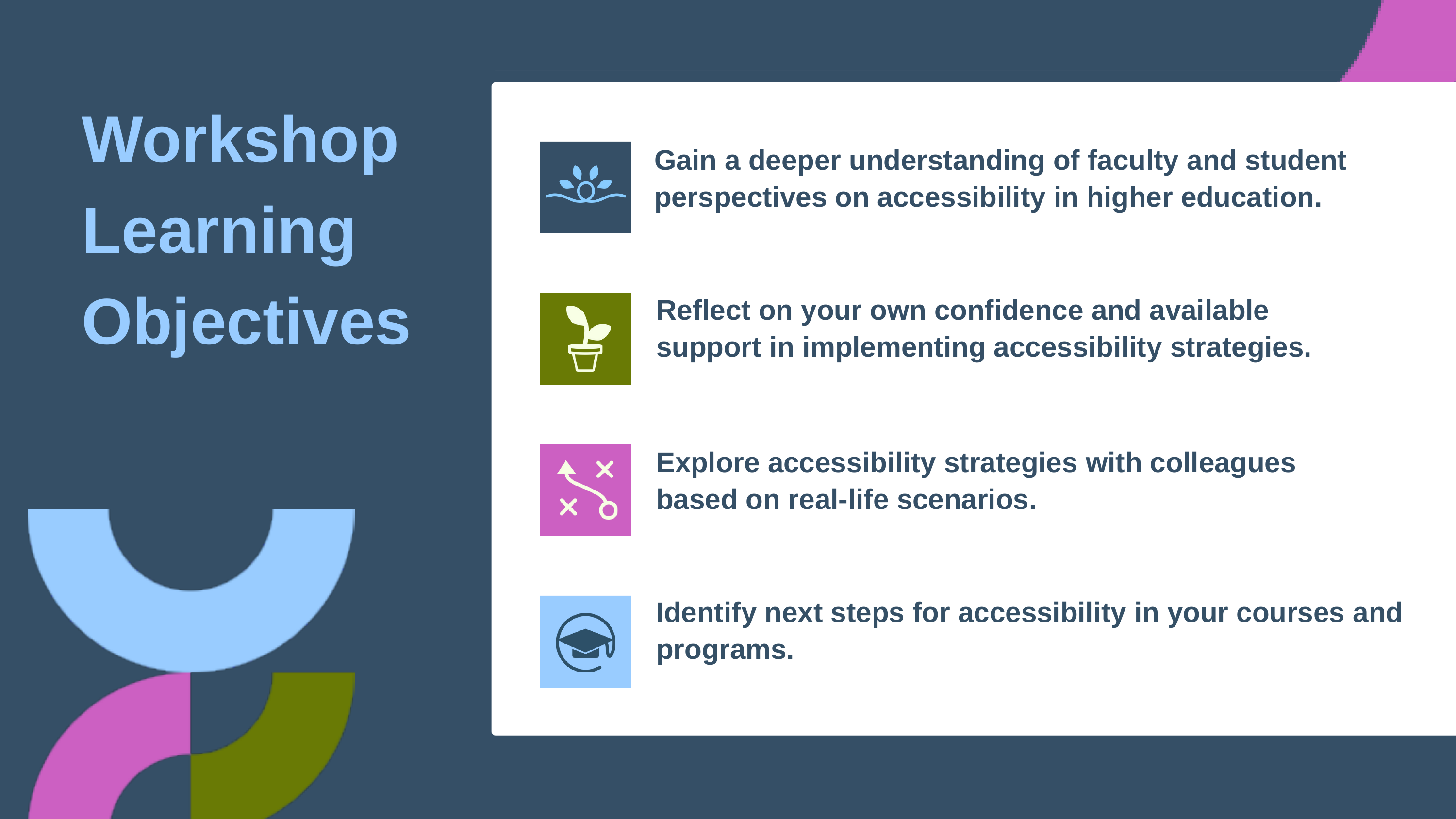

Workshop
Learning Objectives

Gain a deeper understanding of faculty and student perspectives on accessibility in higher education.

Reflect on your own confidence and available support in implementing accessibility strategies.

Explore accessibility strategies with colleagues
based on real-life scenarios.

Identify next steps for accessibility in your courses and programs.